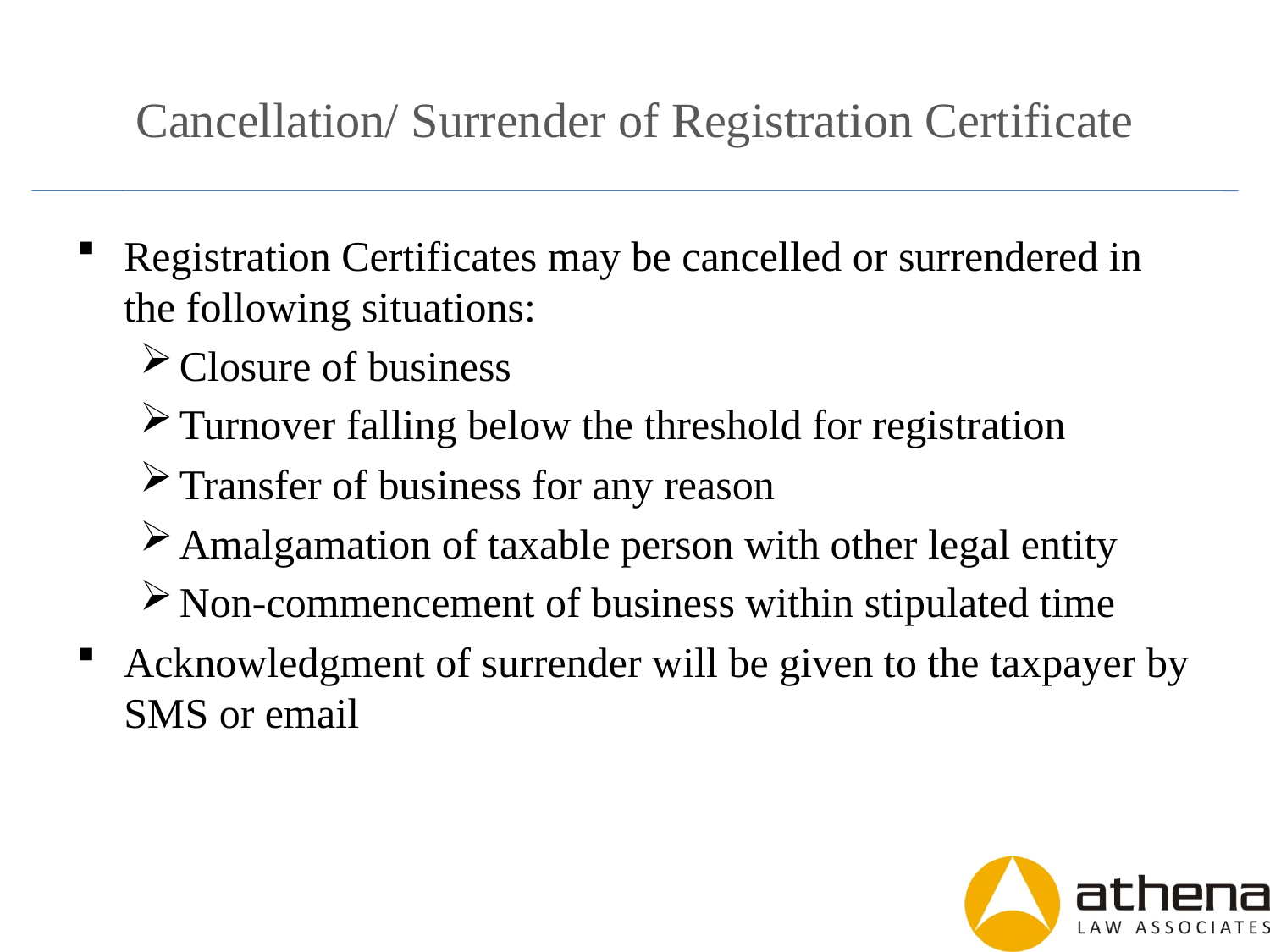

# Cancellation/ Surrender of Registration Certificate
Registration Certificates may be cancelled or surrendered in the following situations:
Closure of business
Turnover falling below the threshold for registration
Transfer of business for any reason
Amalgamation of taxable person with other legal entity
Non-commencement of business within stipulated time
Acknowledgment of surrender will be given to the taxpayer by SMS or email